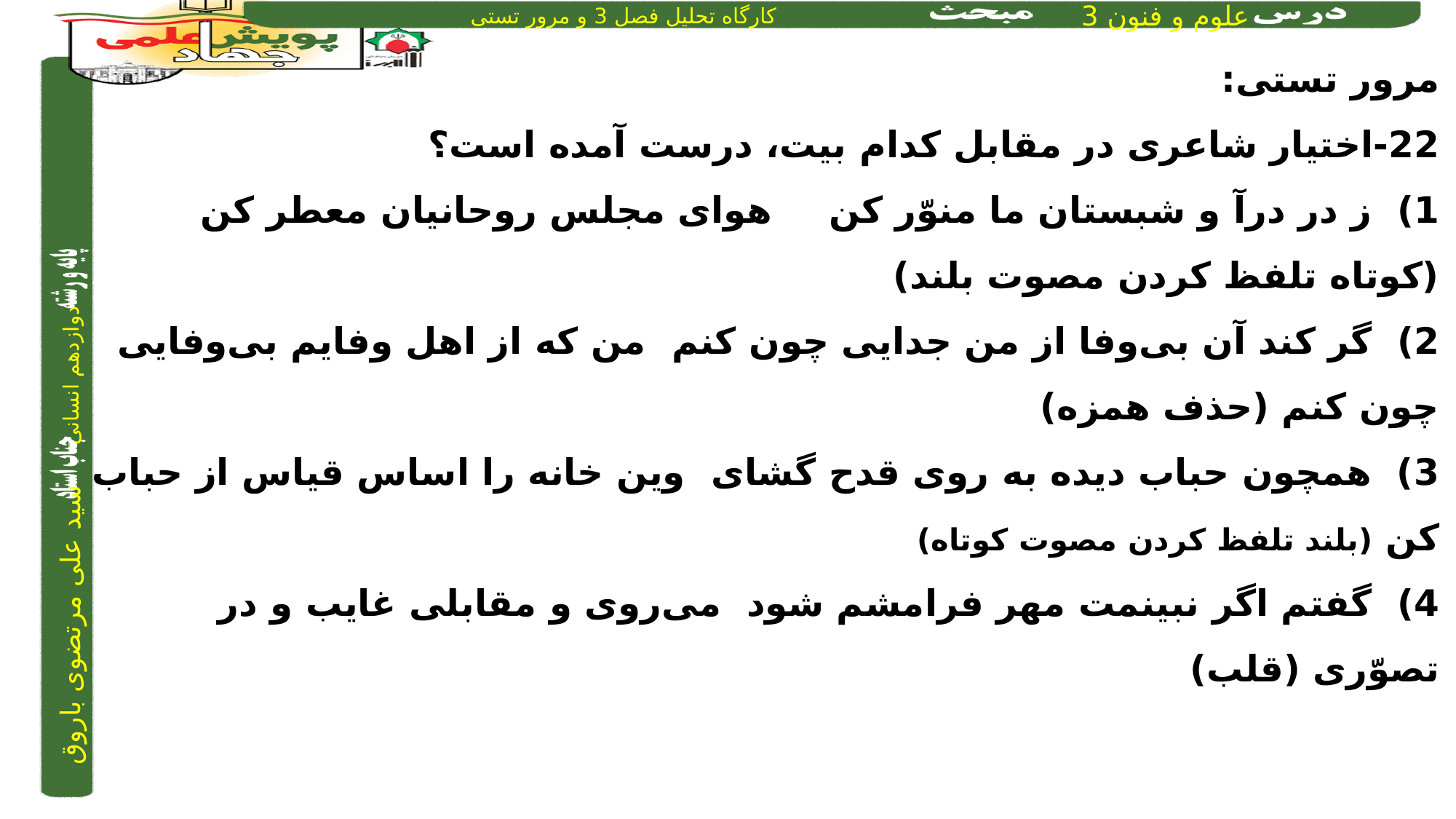

مرور تستی:
22-اختیار شاعری در مقابل کدام بیت، درست آمده است؟
1)  ز در درآ و شبستان ما منوّر کن	 	 هوای مجلس روحانیان معطر کن (کوتاه تلفظ کردن مصوت بلند)
2)  گر کند آن بی‌وفا از من جدایی چون کنم 	 من که از اهل وفایم بی‌وفایی چون کنم (حذف همزه)
3)  همچون حباب دیده به روی قدح گشای 	 وین خانه را اساس قیاس از حباب کن (بلند تلفظ کردن مصوت کوتاه)
4)  گفتم اگر نبینمت مهر فرامشم شود 	 می‌روی و مقابلی غایب و در تصوّری (قلب)

3